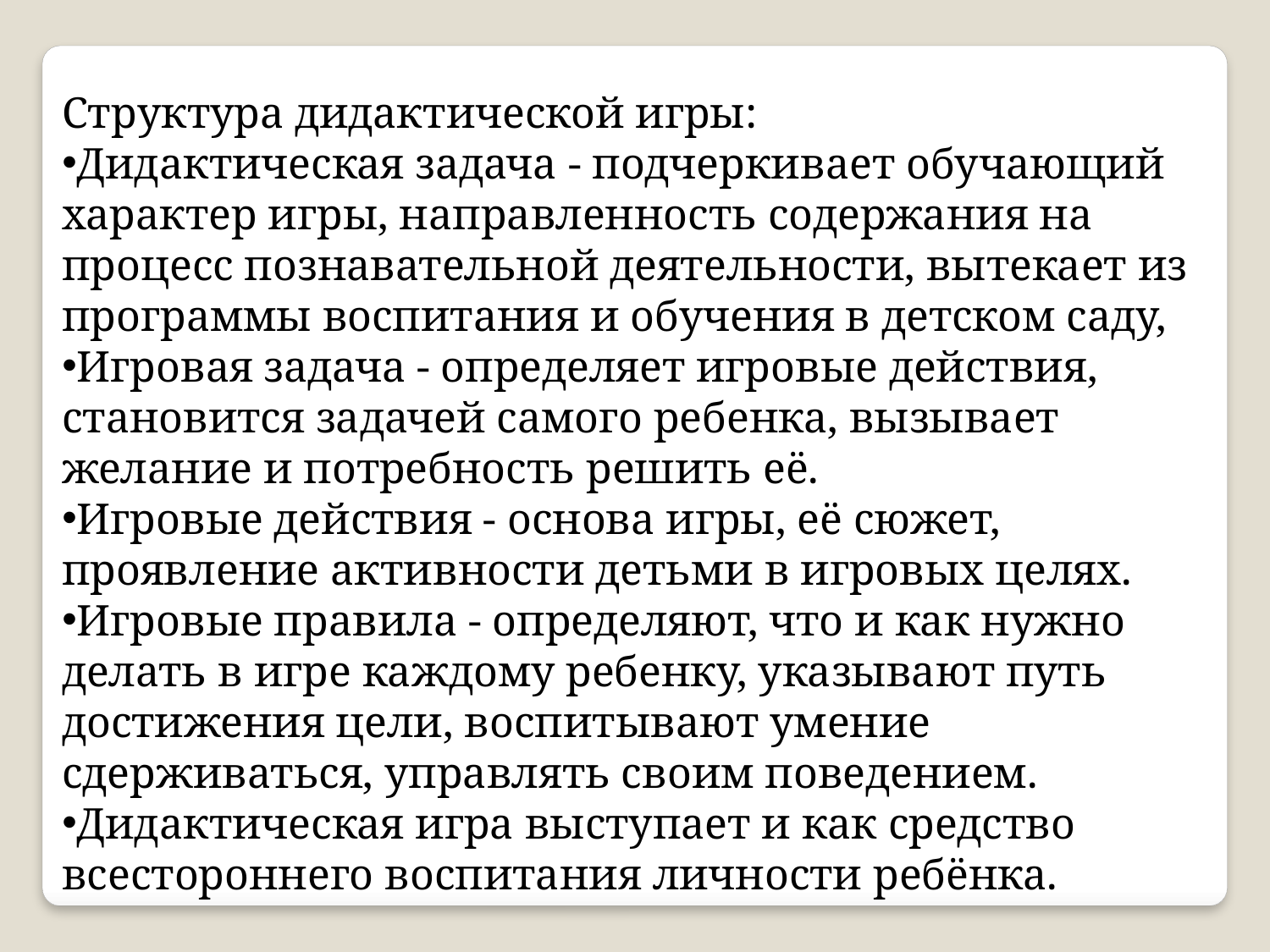

Структура дидактической игры:
Дидактическая задача - подчеркивает обучающий характер игры, направленность содержания на процесс познавательной деятельности, вытекает из программы воспитания и обучения в детском саду,
Игровая задача - определяет игровые действия, становится задачей самого ребенка, вызывает желание и потребность решить её.
Игровые действия - основа игры, её сюжет, проявление активности детьми в игровых целях.
Игровые правила - определяют, что и как нужно делать в игре каждому ребенку, указывают путь достижения цели, воспитывают умение сдерживаться, управлять своим поведением.
Дидактическая игра выступает и как средство всестороннего воспитания личности ребёнка.